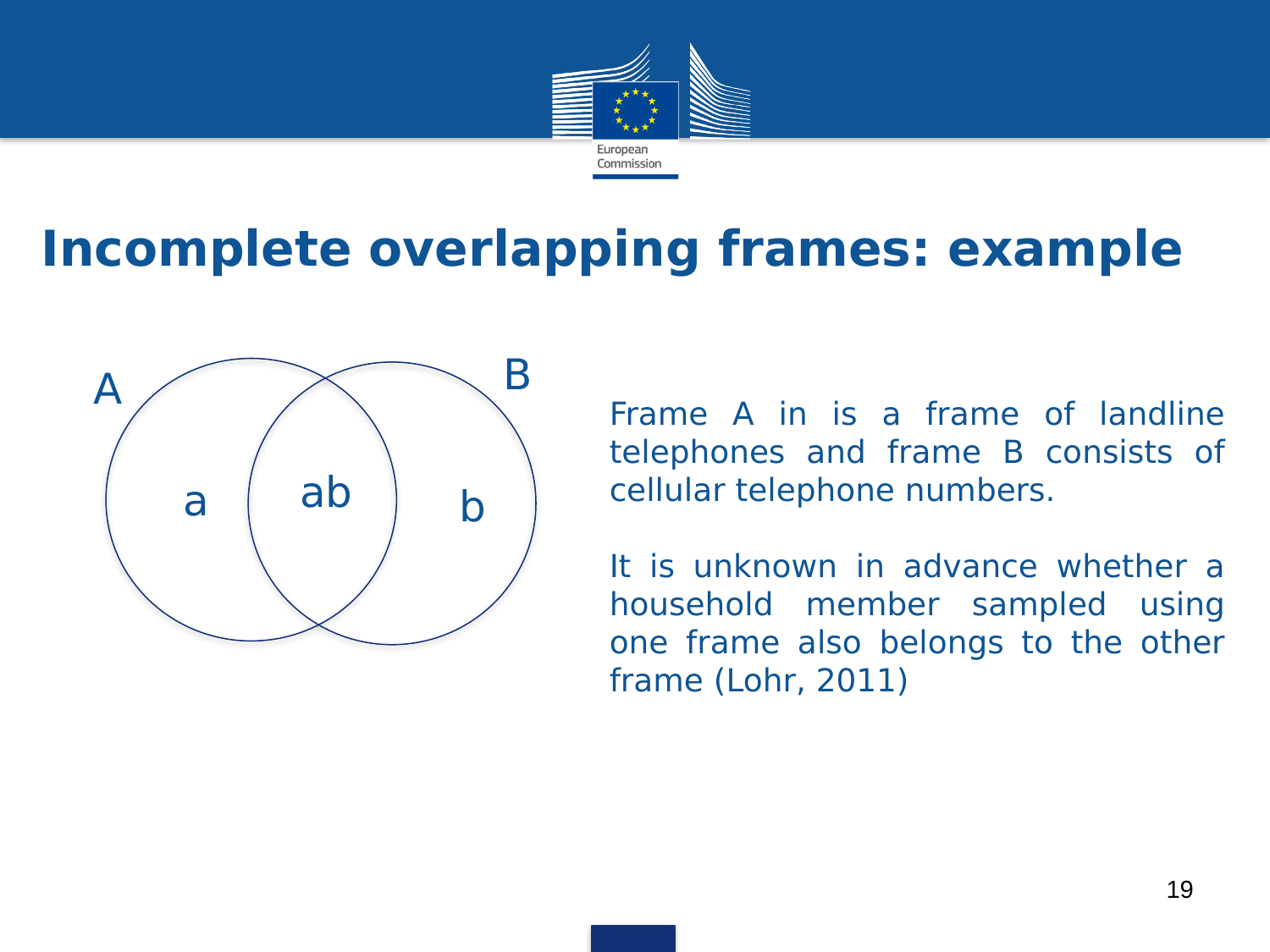

# Incomplete overlapping frames: example

B
A

Frame A in is a frame of landline telephones and frame B consists of cellular telephone numbers.

It is unknown in advance whether a household member sampled using one frame also belongs to the other frame (Lohr, 2011)

ab
a
b
19